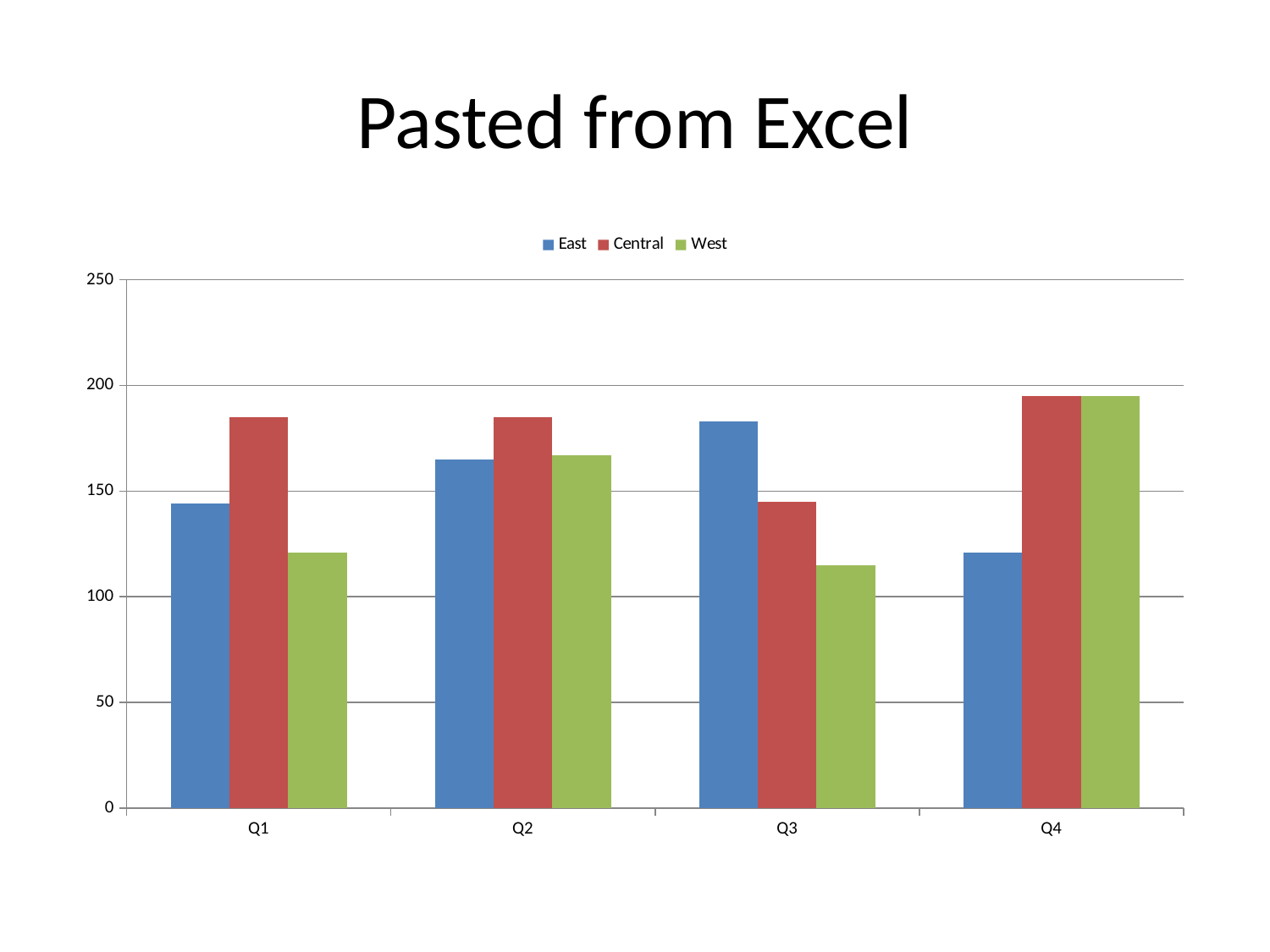

# Pasted from Excel

### Chart

| Category | East | Central | West |
|---|---|---|---|
| Q1 | 144.0 | 185.0 | 121.0 |
| Q2 | 165.0 | 185.0 | 167.0 |
| Q3 | 183.0 | 145.0 | 115.0 |
| Q4 | 121.0 | 195.0 | 195.0 |